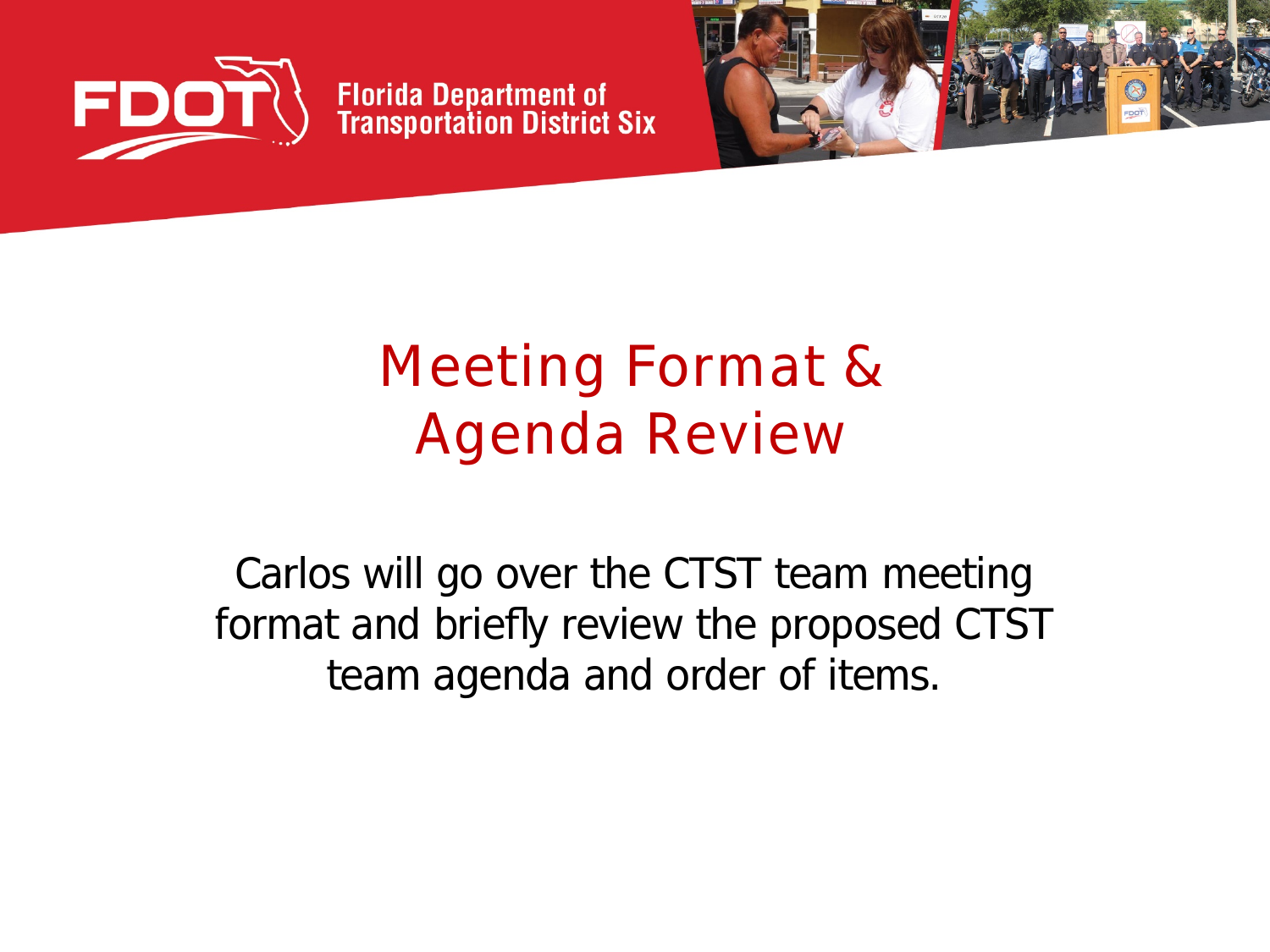

# Meeting Format & Agenda Review
Carlos will go over the CTST team meeting format and briefly review the proposed CTST team agenda and order of items.